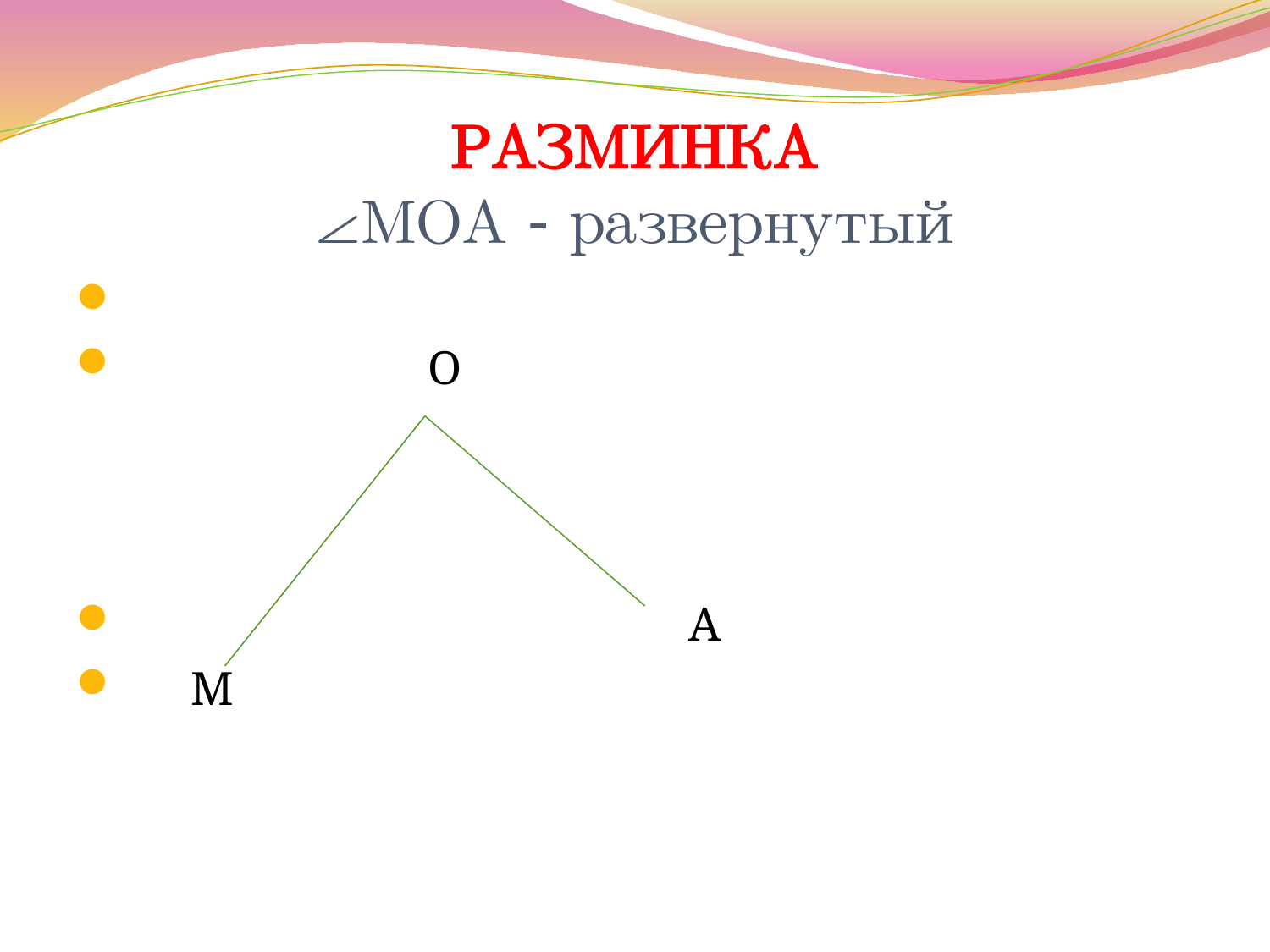

# РАЗМИНКА ⦟МОА - развернутый

                          О

                                                А
      М